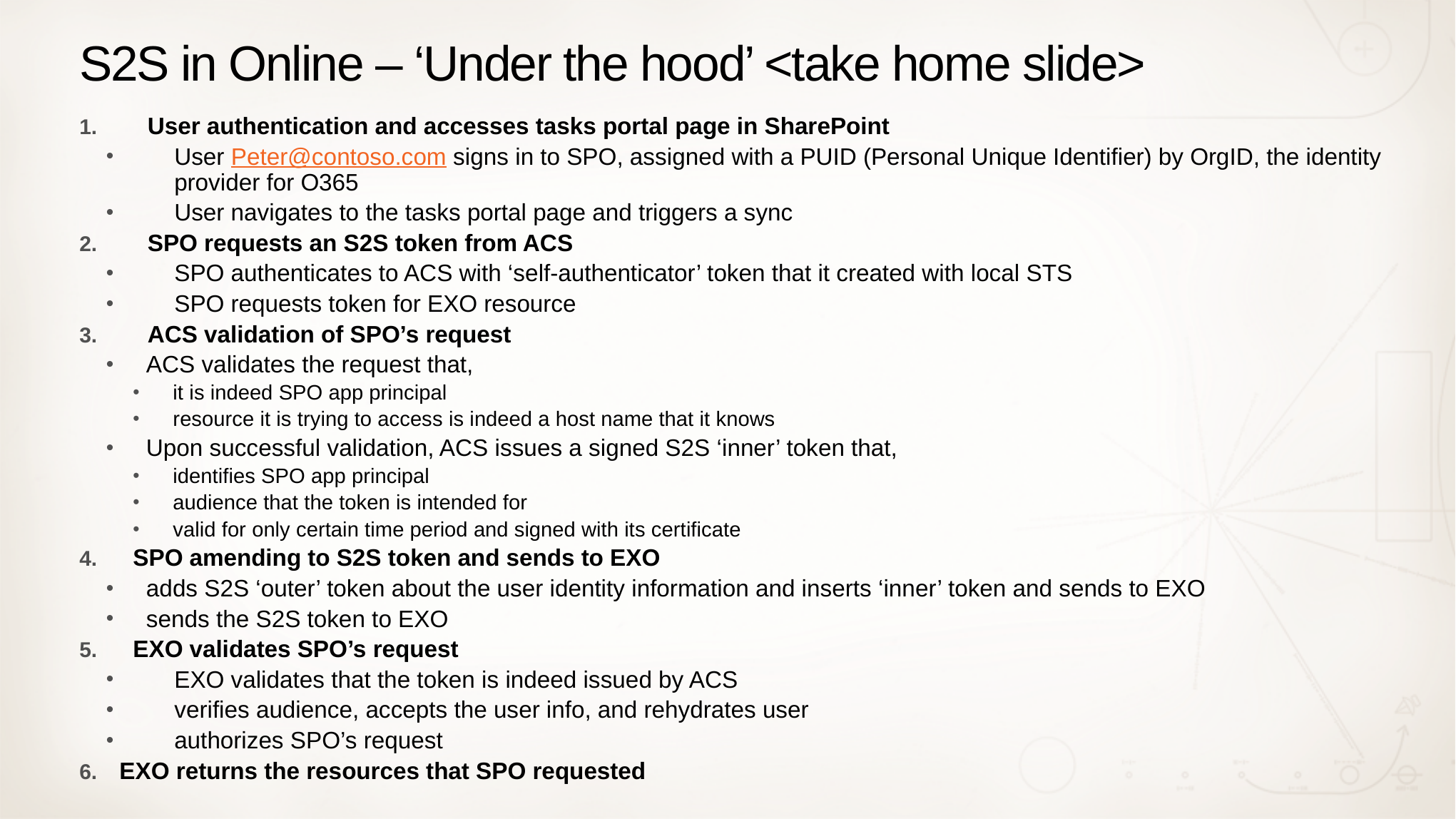

# S2S in Online – ‘Under the hood’ <take home slide>
User authentication and accesses tasks portal page in SharePoint
User Peter@contoso.com signs in to SPO, assigned with a PUID (Personal Unique Identifier) by OrgID, the identity provider for O365
User navigates to the tasks portal page and triggers a sync
SPO requests an S2S token from ACS
SPO authenticates to ACS with ‘self-authenticator’ token that it created with local STS
SPO requests token for EXO resource
ACS validation of SPO’s request
ACS validates the request that,
it is indeed SPO app principal
resource it is trying to access is indeed a host name that it knows
Upon successful validation, ACS issues a signed S2S ‘inner’ token that,
identifies SPO app principal
audience that the token is intended for
valid for only certain time period and signed with its certificate
SPO amending to S2S token and sends to EXO
adds S2S ‘outer’ token about the user identity information and inserts ‘inner’ token and sends to EXO
sends the S2S token to EXO
EXO validates SPO’s request
EXO validates that the token is indeed issued by ACS
verifies audience, accepts the user info, and rehydrates user
authorizes SPO’s request
EXO returns the resources that SPO requested